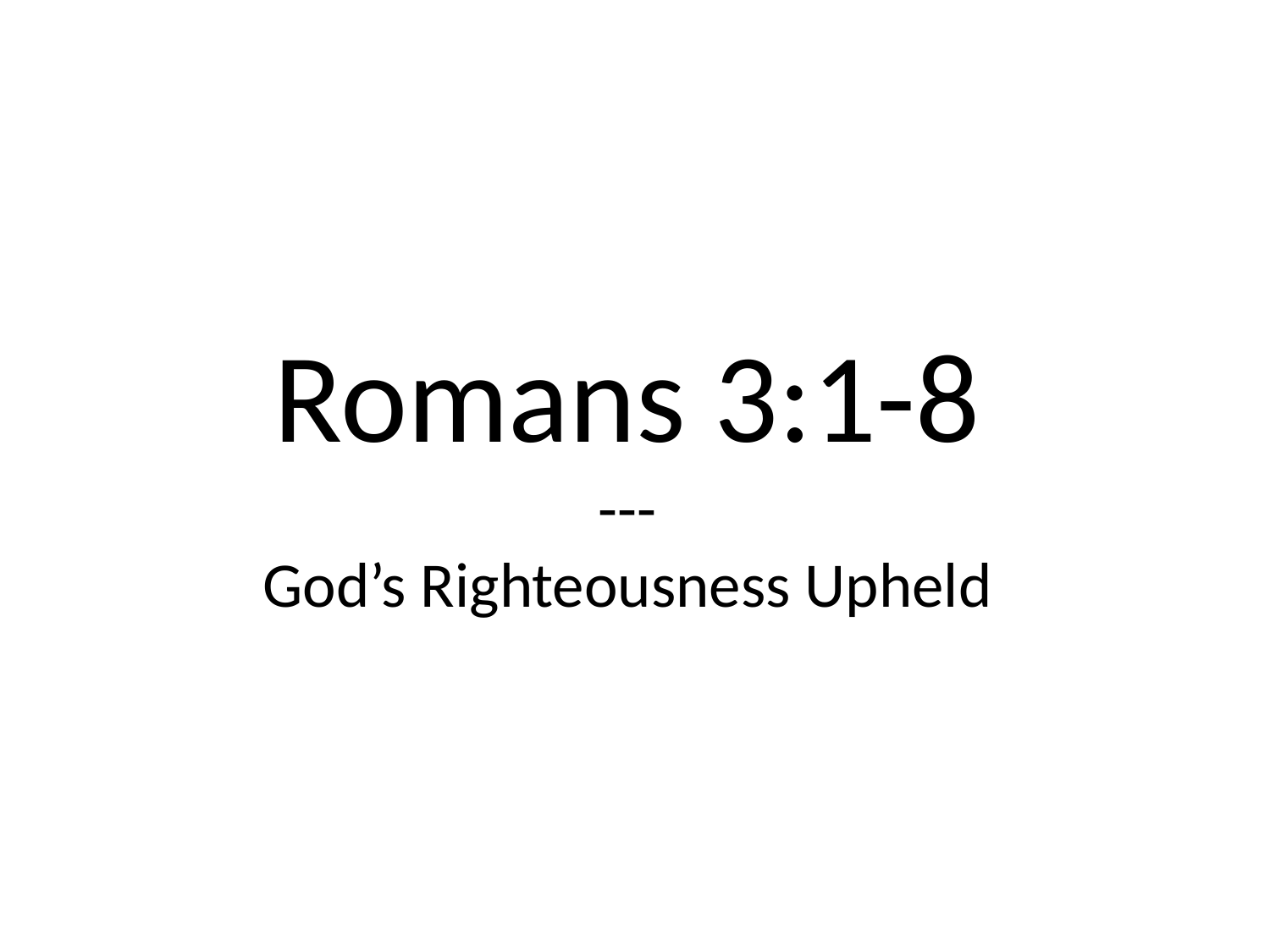

# Romans 3:1-8 --- God’s Righteousness Upheld